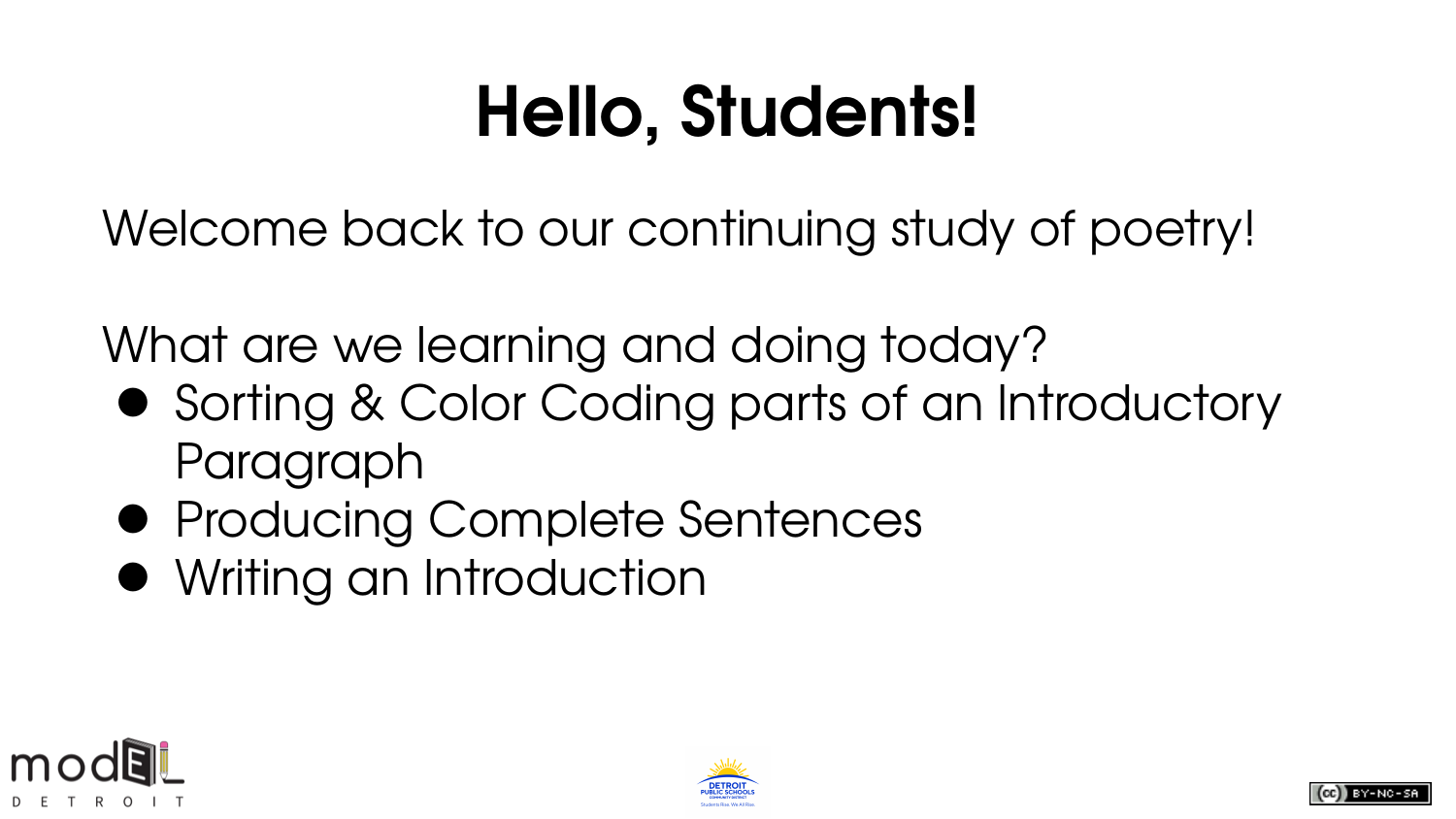

# Hello, Students!
Welcome back to our continuing study of poetry!

What are we learning and doing today?
Sorting & Color Coding parts of an Introductory Paragraph
Producing Complete Sentences
Writing an Introduction